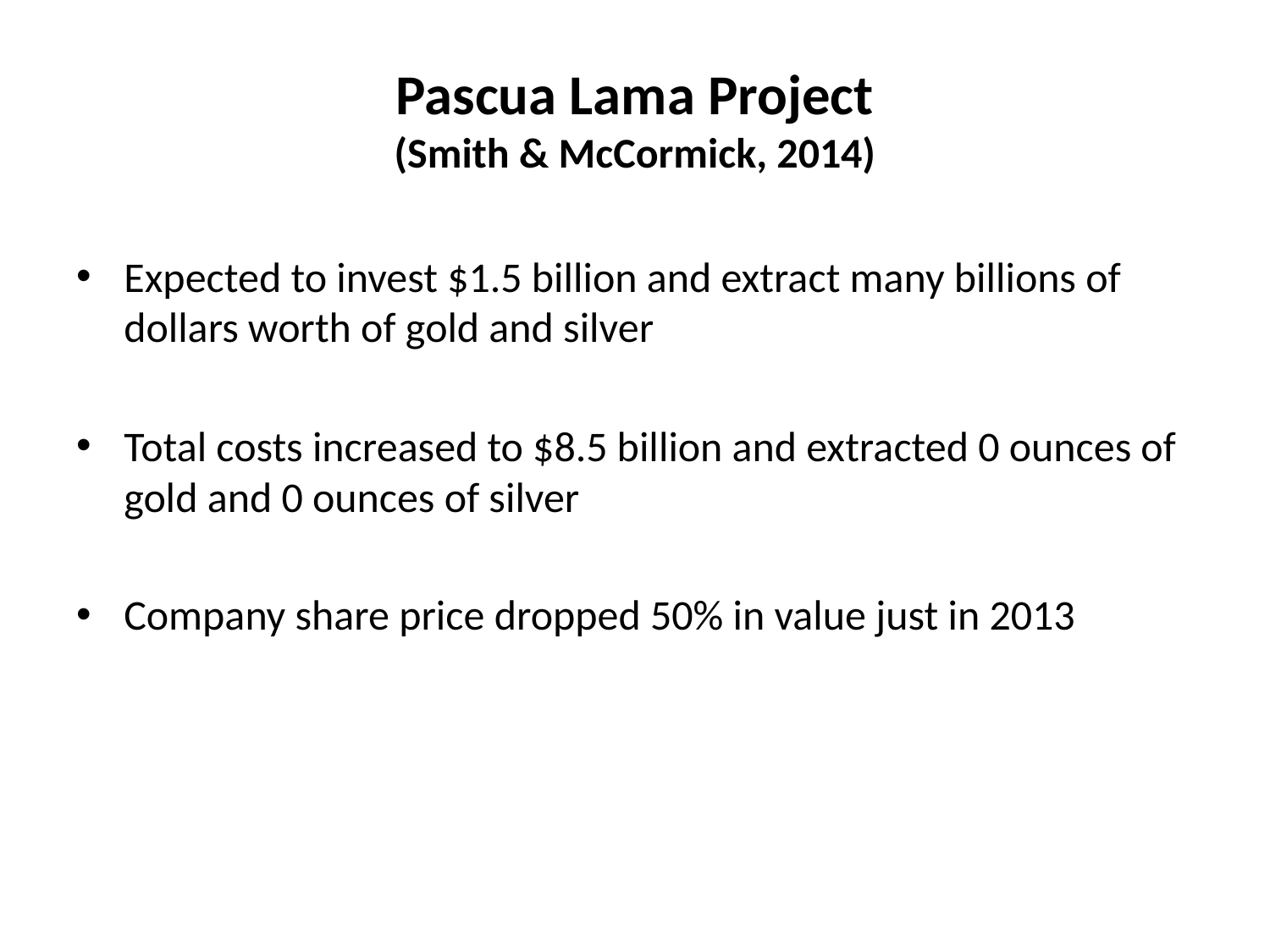

# Pascua Lama Project (Smith & McCormick, 2014)
Expected to invest $1.5 billion and extract many billions of dollars worth of gold and silver

Total costs increased to $8.5 billion and extracted 0 ounces of gold and 0 ounces of silver

Company share price dropped 50% in value just in 2013

*From $60 a share to $10 a share between XXX and XXX